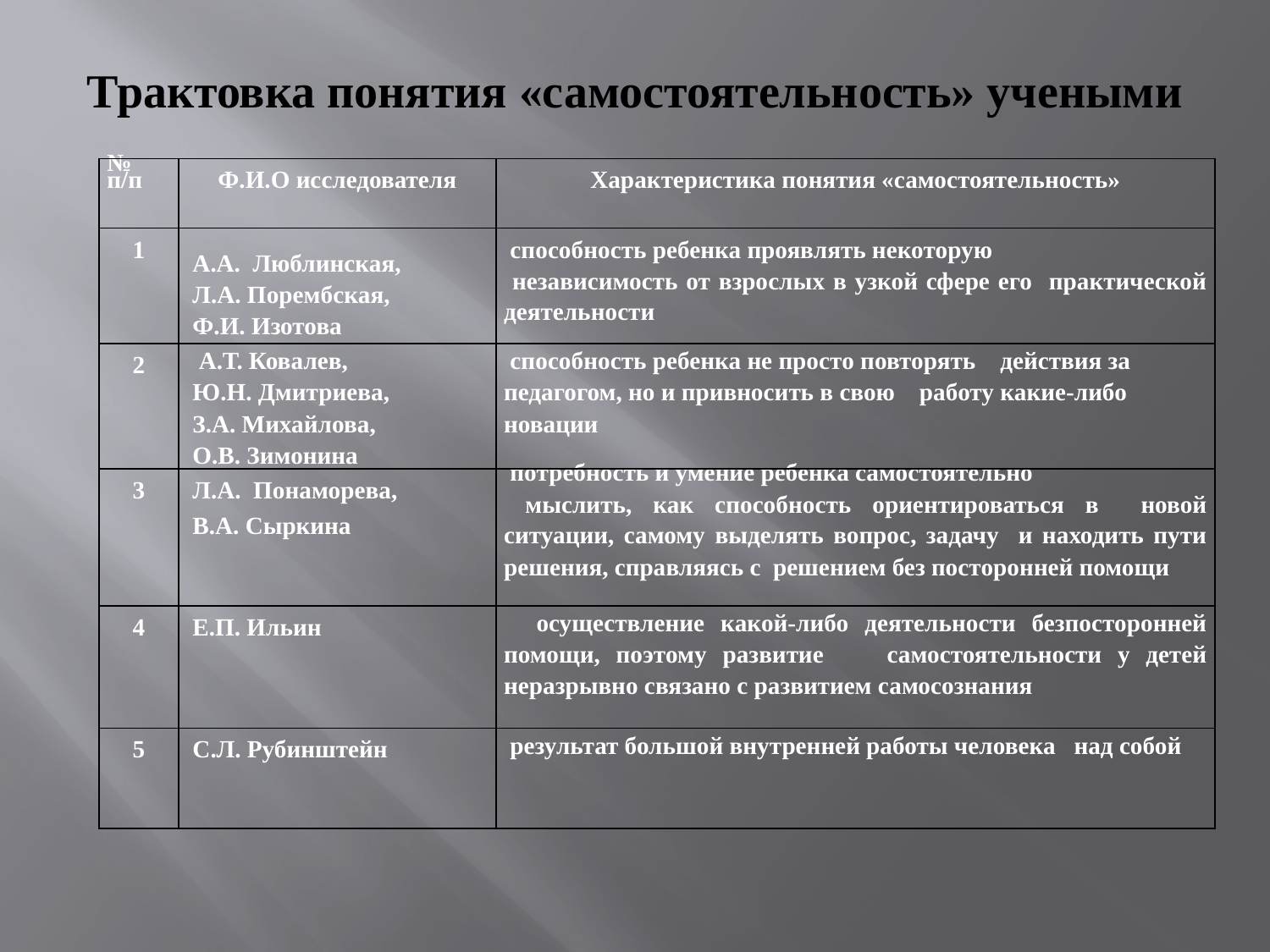

# Трактовка понятия «самостоятельность» учеными
| № п/п | Ф.И.О исследователя | Характеристика понятия «самостоятельность» |
| --- | --- | --- |
| 1 | А.А. Люблинская, Л.А. Порембская, Ф.И. Изотова | способность ребенка проявлять некоторую независимость от взрослых в узкой сфере его практической деятельности |
| 2 | А.Т. Ковалев, Ю.Н. Дмитриева, З.А. Михайлова, О.В. Зимонина | способность ребенка не просто повторять действия за педагогом, но и привносить в свою работу какие-либо новации |
| 3 | Л.А. Понаморева, В.А. Сыркина | потребность и умение ребенка самостоятельно мыслить, как способность ориентироваться в новой ситуации, самому выделять вопрос, задачу и находить пути решения, справляясь с решением без посторонней помощи |
| 4 | Е.П. Ильин | осуществление какой-либо деятельности безпосторонней помощи, поэтому развитие самостоятельности у детей неразрывно связано с развитием самосознания |
| 5 | С.Л. Рубинштейн | результат большой внутренней работы человека над собой |